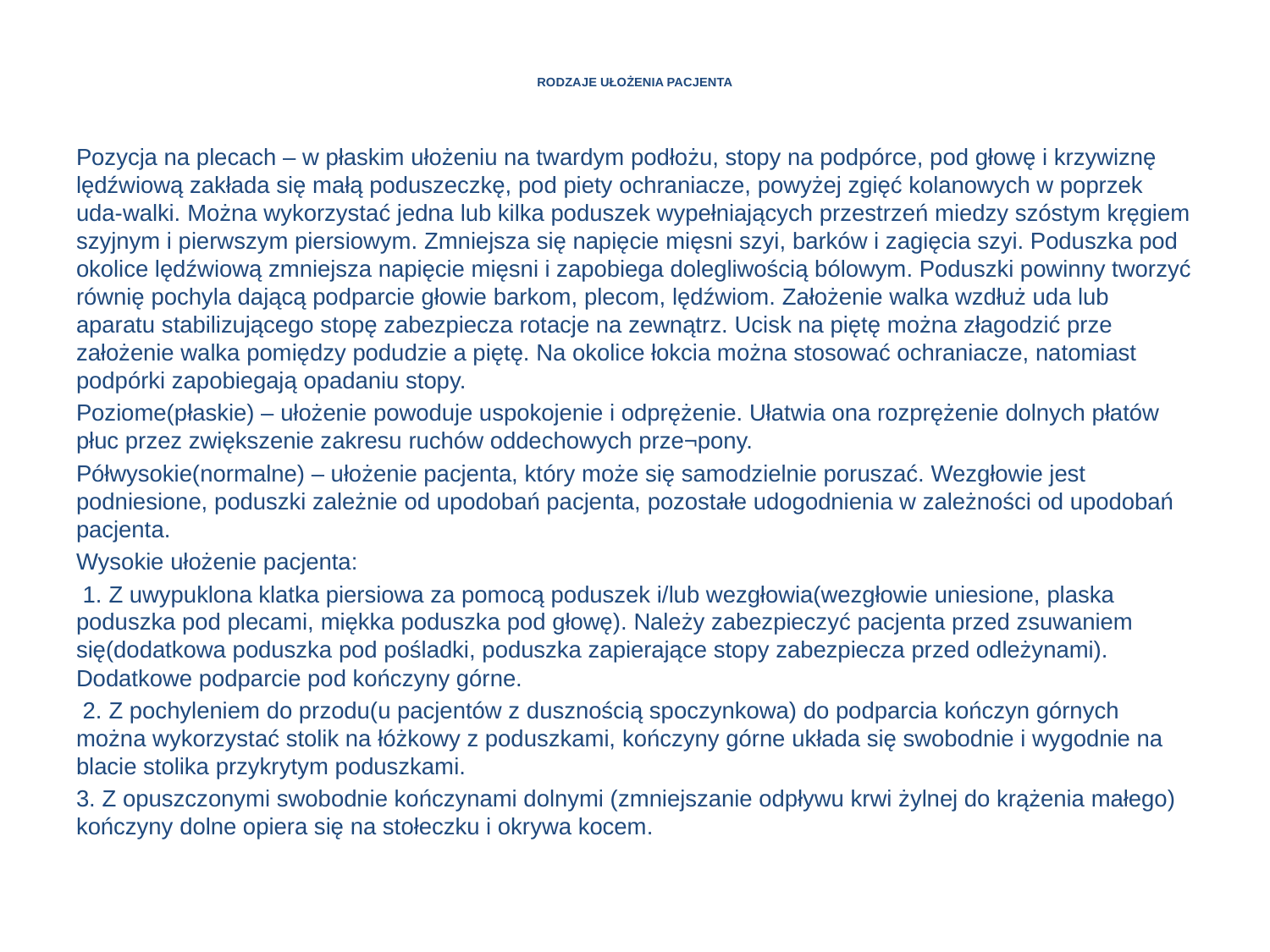

# RODZAJE UŁOŻENIA PACJENTA
Pozycja na plecach – w płaskim ułożeniu na twardym podłożu, stopy na podpórce, pod głowę i krzywiznę lędźwiową zakłada się małą poduszeczkę, pod piety ochraniacze, powyżej zgięć kolanowych w poprzek uda-walki. Można wykorzystać jedna lub kilka poduszek wypełniających przestrzeń miedzy szóstym kręgiem szyjnym i pierwszym piersiowym. Zmniejsza się napięcie mięsni szyi, barków i zagięcia szyi. Poduszka pod okolice lędźwiową zmniejsza napięcie mięsni i zapobiega dolegliwością bólowym. Poduszki powinny tworzyć równię pochyla dającą podparcie głowie barkom, plecom, lędźwiom. Założenie walka wzdłuż uda lub aparatu stabilizującego stopę zabezpiecza rotacje na zewnątrz. Ucisk na piętę można złagodzić prze założenie walka pomiędzy podudzie a piętę. Na okolice łokcia można stosować ochraniacze, natomiast podpórki zapobiegają opadaniu stopy.
Poziome(płaskie) – ułożenie powoduje uspokojenie i odprężenie. Ułatwia ona rozprężenie dolnych płatów płuc przez zwiększenie zakresu ruchów oddechowych prze¬pony.
Półwysokie(normalne) – ułożenie pacjenta, który może się samodzielnie poruszać. Wezgłowie jest podniesione, poduszki zależnie od upodobań pacjenta, pozostałe udogodnienia w zależności od upodobań pacjenta.
Wysokie ułożenie pacjenta:
 1. Z uwypuklona klatka piersiowa za pomocą poduszek i/lub wezgłowia(wezgłowie uniesione, plaska poduszka pod plecami, miękka poduszka pod głowę). Należy zabezpieczyć pacjenta przed zsuwaniem się(dodatkowa poduszka pod pośladki, poduszka zapierające stopy zabezpiecza przed odleżynami). Dodatkowe podparcie pod kończyny górne.
 2. Z pochyleniem do przodu(u pacjentów z dusznością spoczynkowa) do podparcia kończyn górnych można wykorzystać stolik na łóżkowy z poduszkami, kończyny górne układa się swobodnie i wygodnie na blacie stolika przykrytym poduszkami.
3. Z opuszczonymi swobodnie kończynami dolnymi (zmniejszanie odpływu krwi żylnej do krążenia małego) kończyny dolne opiera się na stołeczku i okrywa kocem.